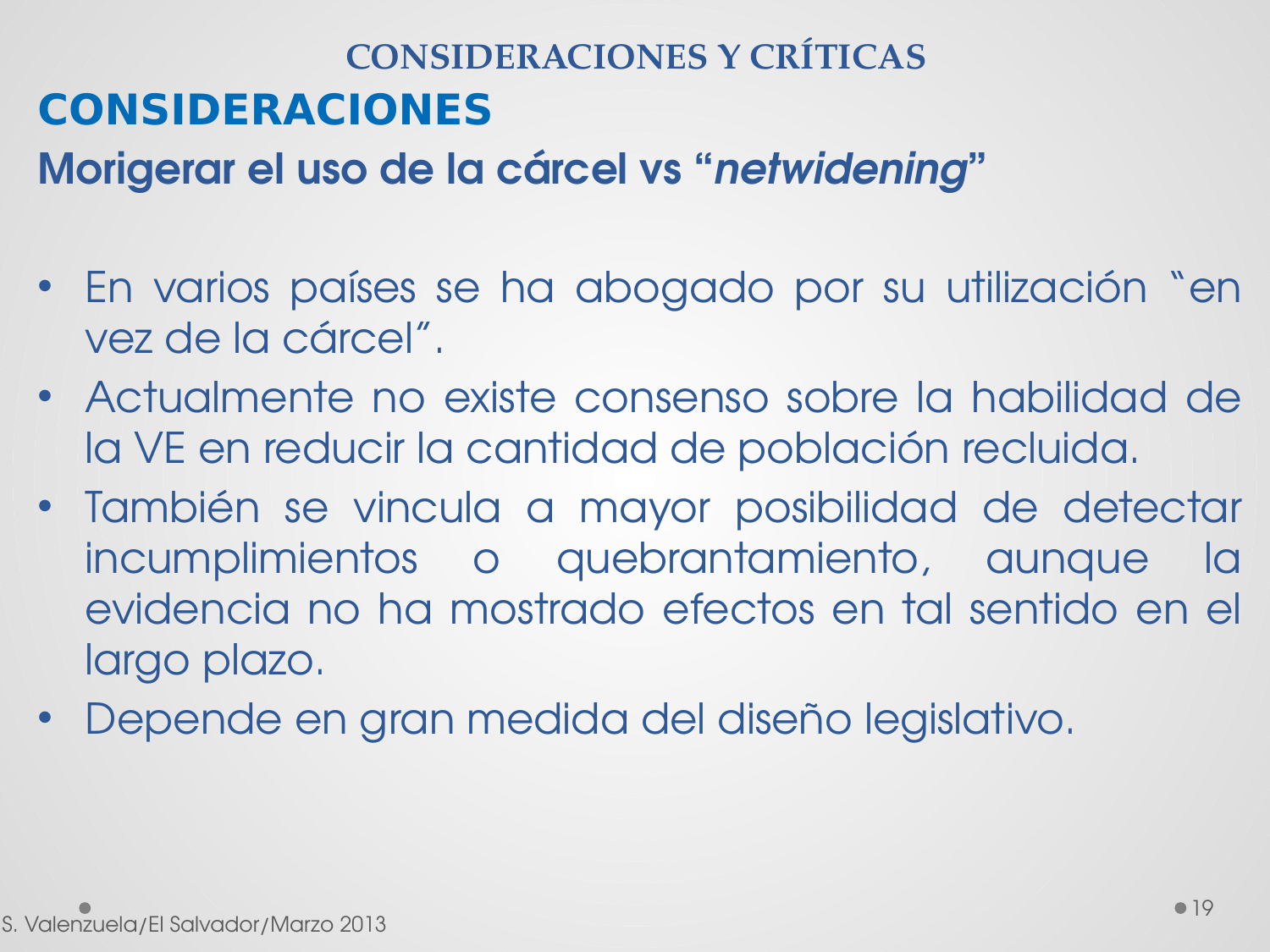

# CONSIDERACIONES Y CRÍTICAS
CONSIDERACIONES
Morigerar el uso de la cárcel vs “netwidening”

En varios países se ha abogado por su utilización “en vez de la cárcel”.
Actualmente no existe consenso sobre la habilidad de la VE en reducir la cantidad de población recluida.
También se vincula a mayor posibilidad de detectar incumplimientos o quebrantamiento, aunque la evidencia no ha mostrado efectos en tal sentido en el largo plazo.
Depende en gran medida del diseño legislativo.

19
S. Valenzuela/El Salvador/Marzo 2013